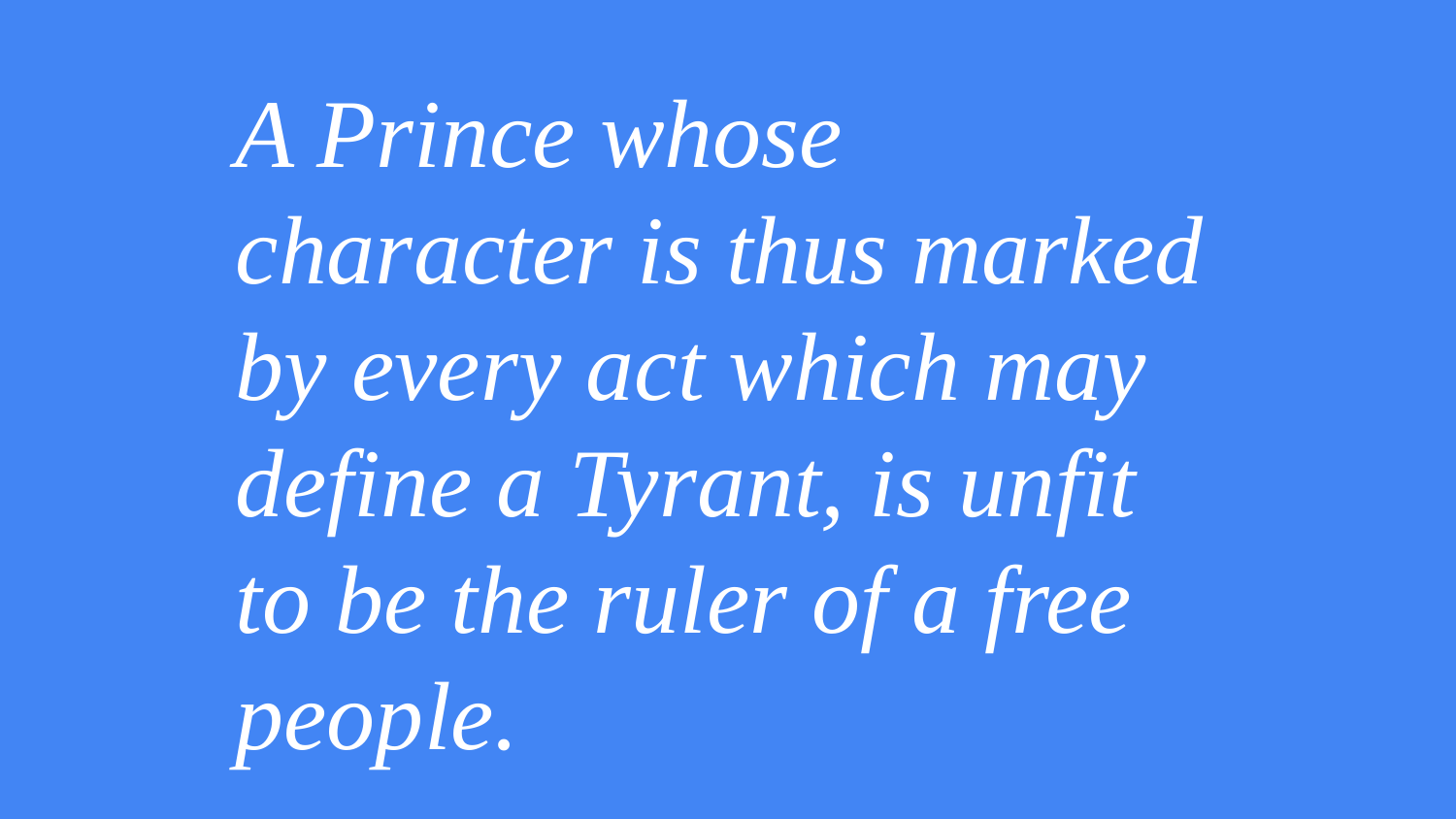

# A Prince whose character is thus marked by every act which may define a Tyrant, is unfit to be the ruler of a free people.